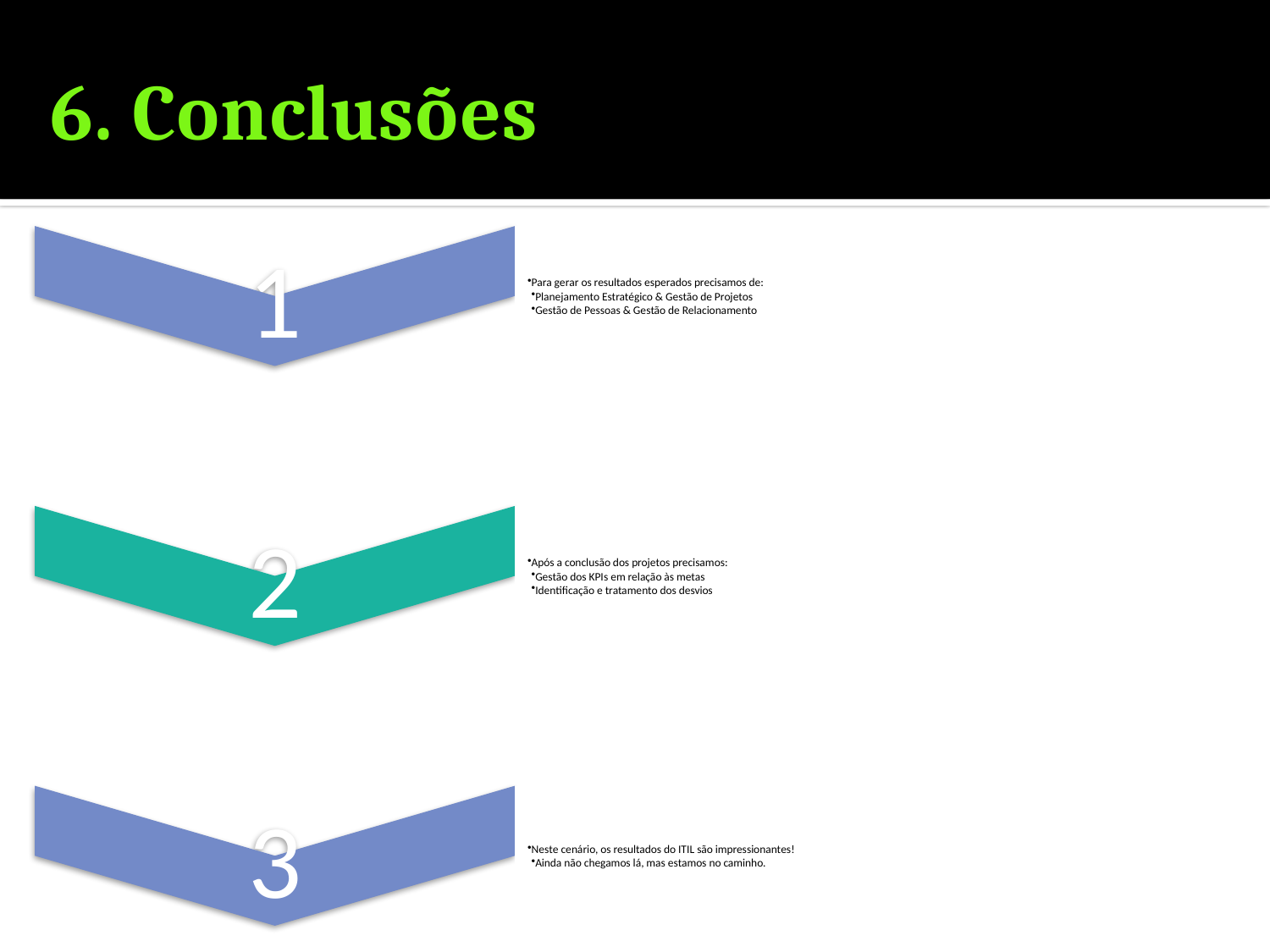

# 6. Conclusões
1
3
Para gerar os resultados esperados precisamos de:
Planejamento Estratégico & Gestão de Projetos
Gestão de Pessoas & Gestão de Relacionamento
2
Após a conclusão dos projetos precisamos:
Gestão dos KPIs em relação às metas
Identificação e tratamento dos desvios
Neste cenário, os resultados do ITIL são impressionantes!
Ainda não chegamos lá, mas estamos no caminho.